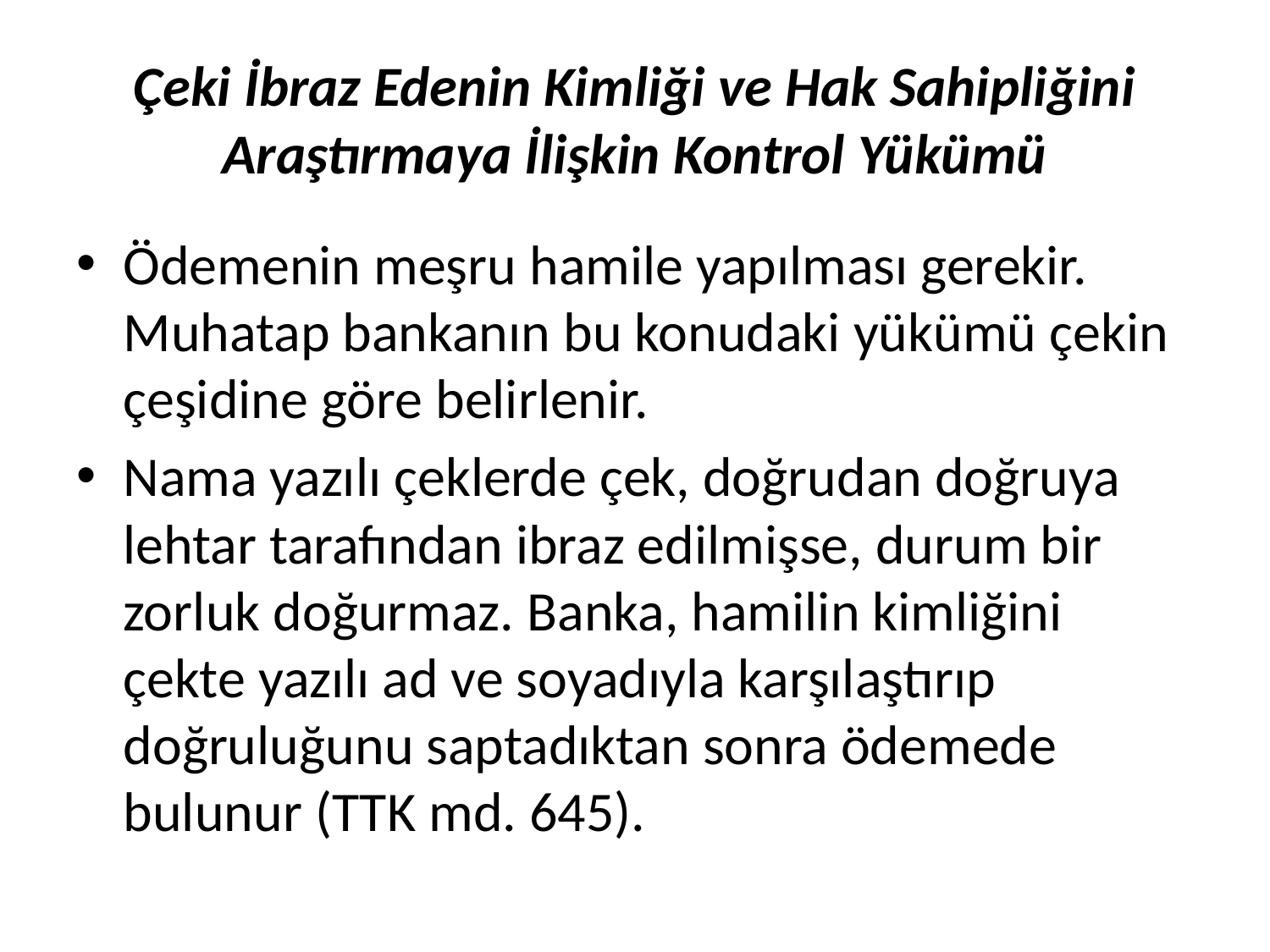

# Çeki İbraz Edenin Kimliği ve Hak Sahipliğini Araştırmaya İlişkin Kontrol Yükümü
Ödemenin meşru hamile yapılması gerekir. Muhatap bankanın bu konudaki yükümü çekin çeşidine göre belirlenir.
Nama yazılı çeklerde çek, doğrudan doğruya lehtar tarafından ibraz edilmişse, durum bir zorluk doğurmaz. Banka, hamilin kimliğini çekte yazılı ad ve soyadıyla karşılaştırıp doğruluğunu saptadıktan sonra ödemede bulunur (TTK md. 645).